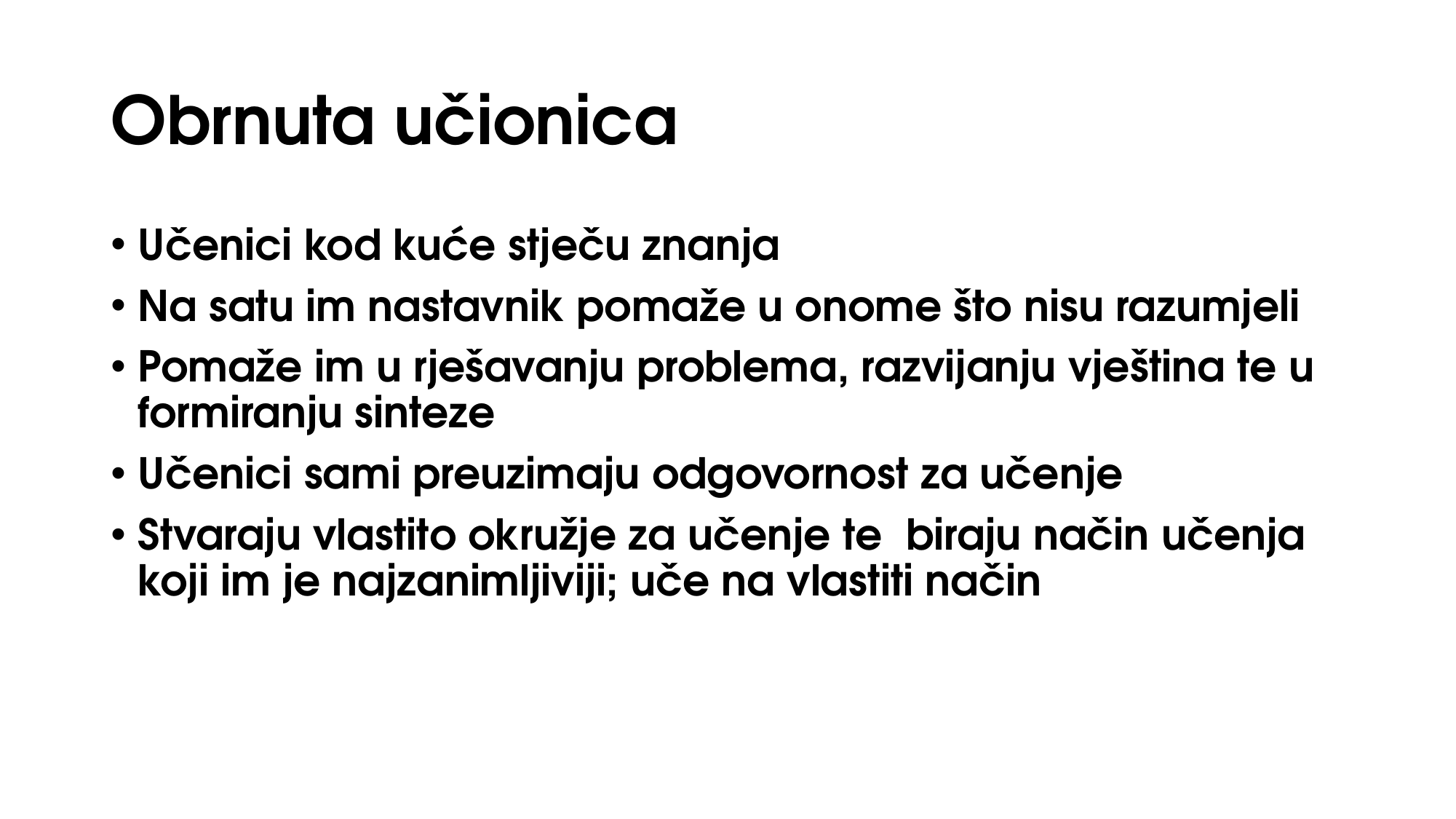

# Obrnuta učionica
Učenici kod kuće stječu znanja
Na satu im nastavnik pomaže u onome što nisu razumjeli
Pomaže im u rješavanju problema, razvijanju vještina te u formiranju sinteze
Učenici sami preuzimaju odgovornost za učenje
Stvaraju vlastito okružje za učenje te  biraju način učenja koji im je najzanimljiviji; uče na vlastiti način